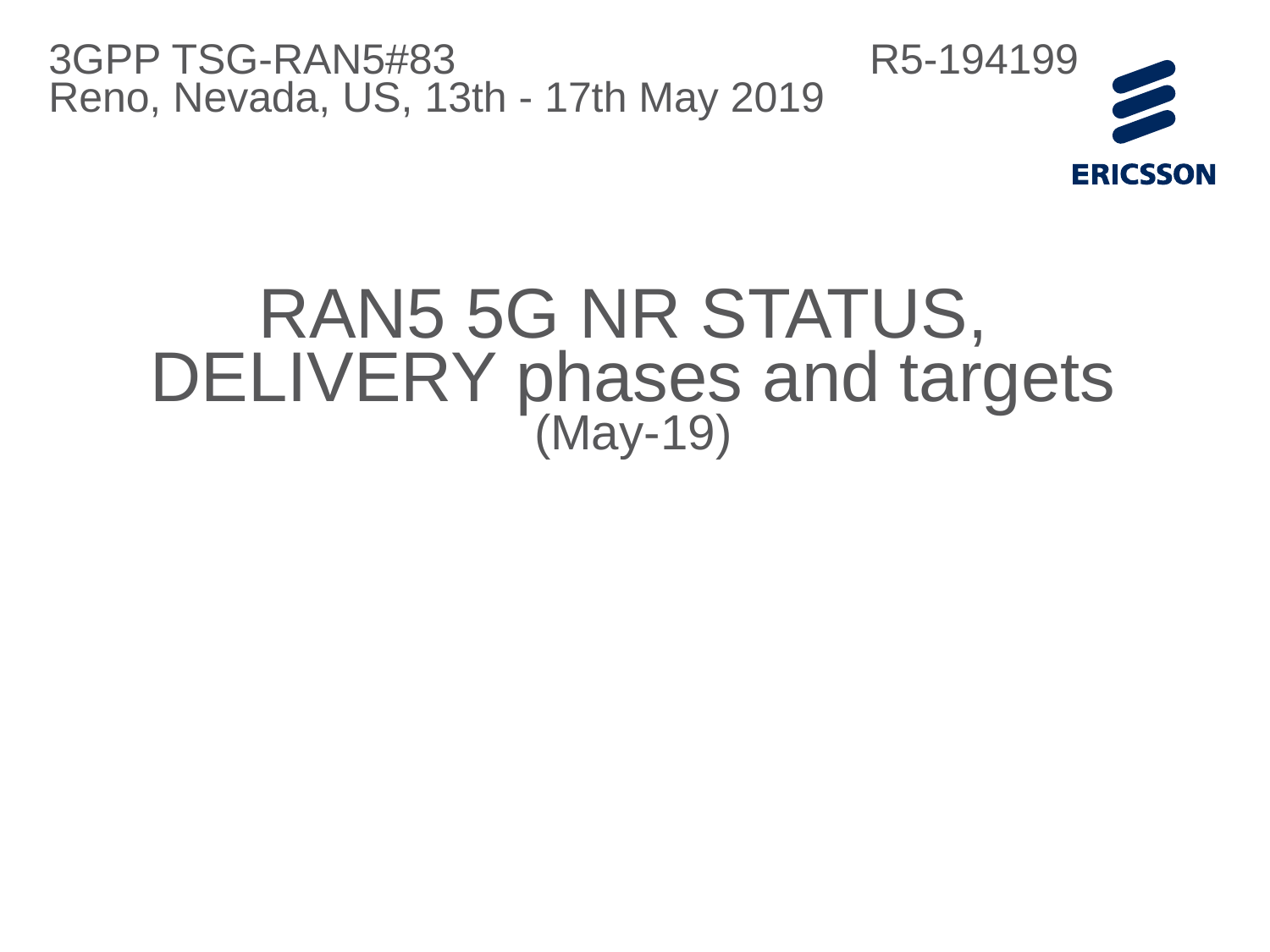

3GPP TSG-RAN5#83		     	     R5-194199
Reno, Nevada, US, 13th - 17th May 2019
# RAN5 5G NR STATUS, DELIVERY phases and targets (May-19)